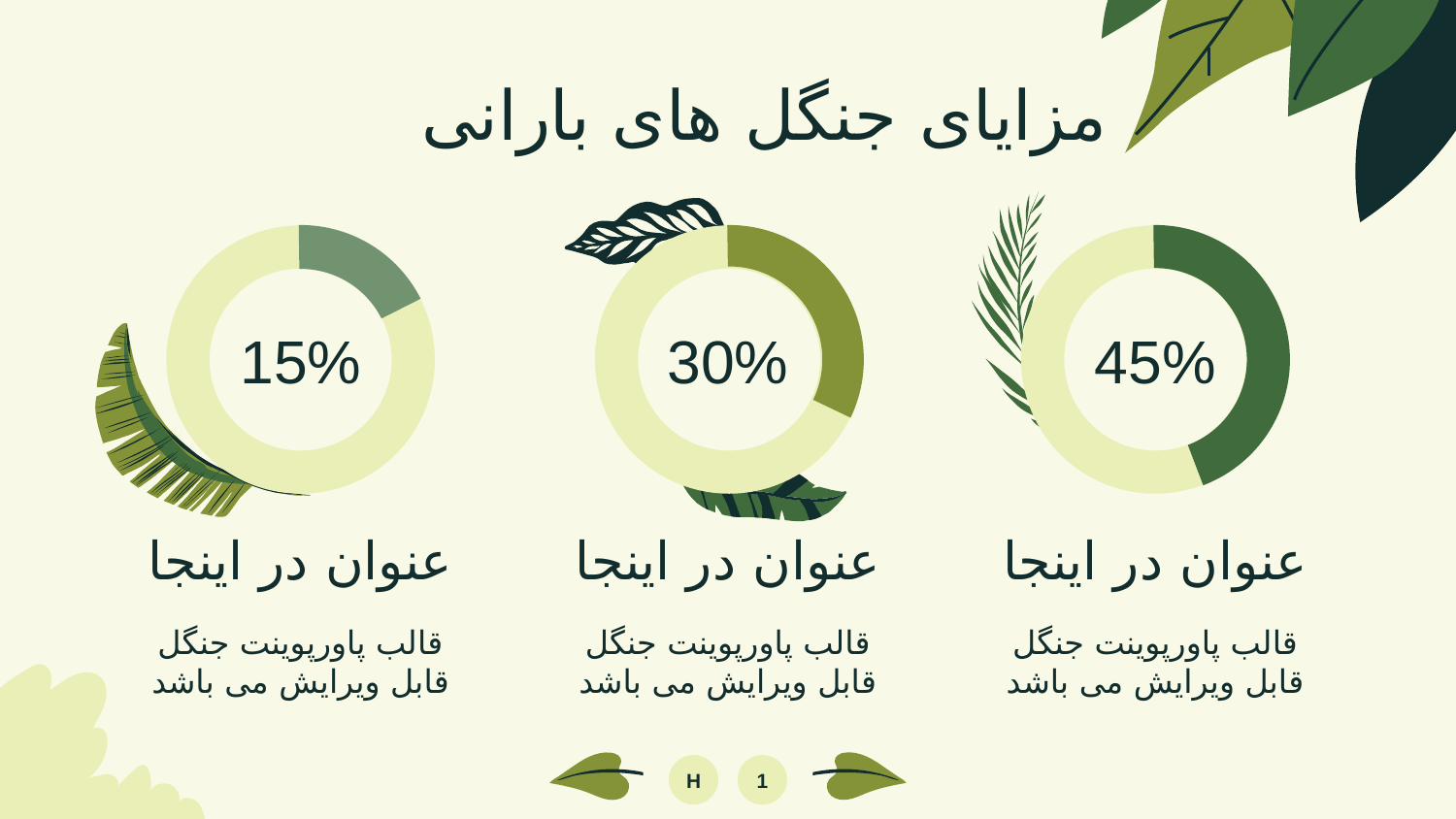

مزایای جنگل های بارانی

15%
30%
45%

# عنوان در اینجا
عنوان در اینجا
عنوان در اینجا
قالب پاورپوینت جنگل قابل ویرایش می باشد
قالب پاورپوینت جنگل قابل ویرایش می باشد
قالب پاورپوینت جنگل قابل ویرایش می باشد

H
1